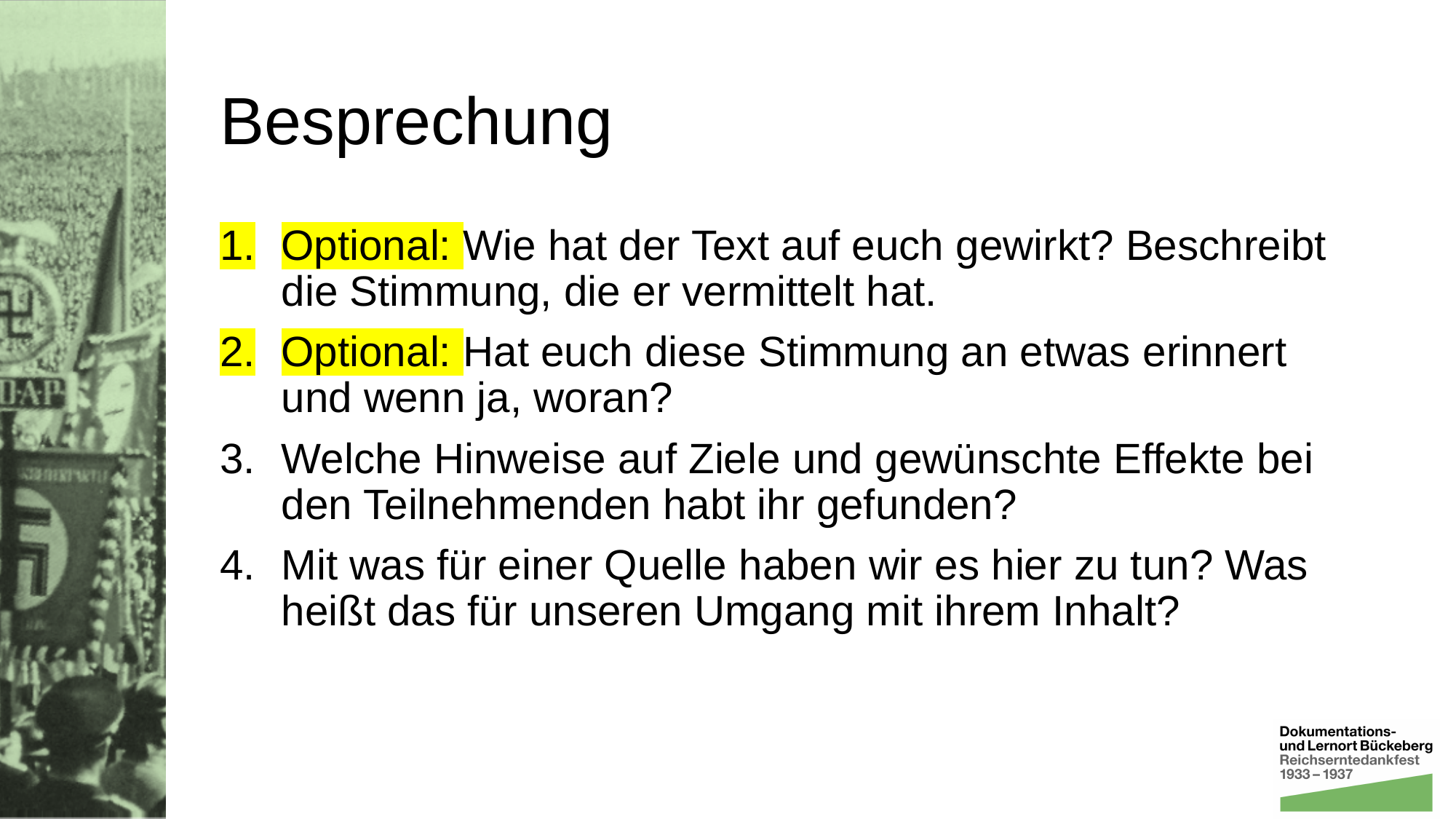

# Besprechung
Optional: Wie hat der Text auf euch gewirkt? Beschreibt die Stimmung, die er vermittelt hat.
Optional: Hat euch diese Stimmung an etwas erinnert und wenn ja, woran?
Welche Hinweise auf Ziele und gewünschte Effekte bei den Teilnehmenden habt ihr gefunden?
Mit was für einer Quelle haben wir es hier zu tun? Was heißt das für unseren Umgang mit ihrem Inhalt?